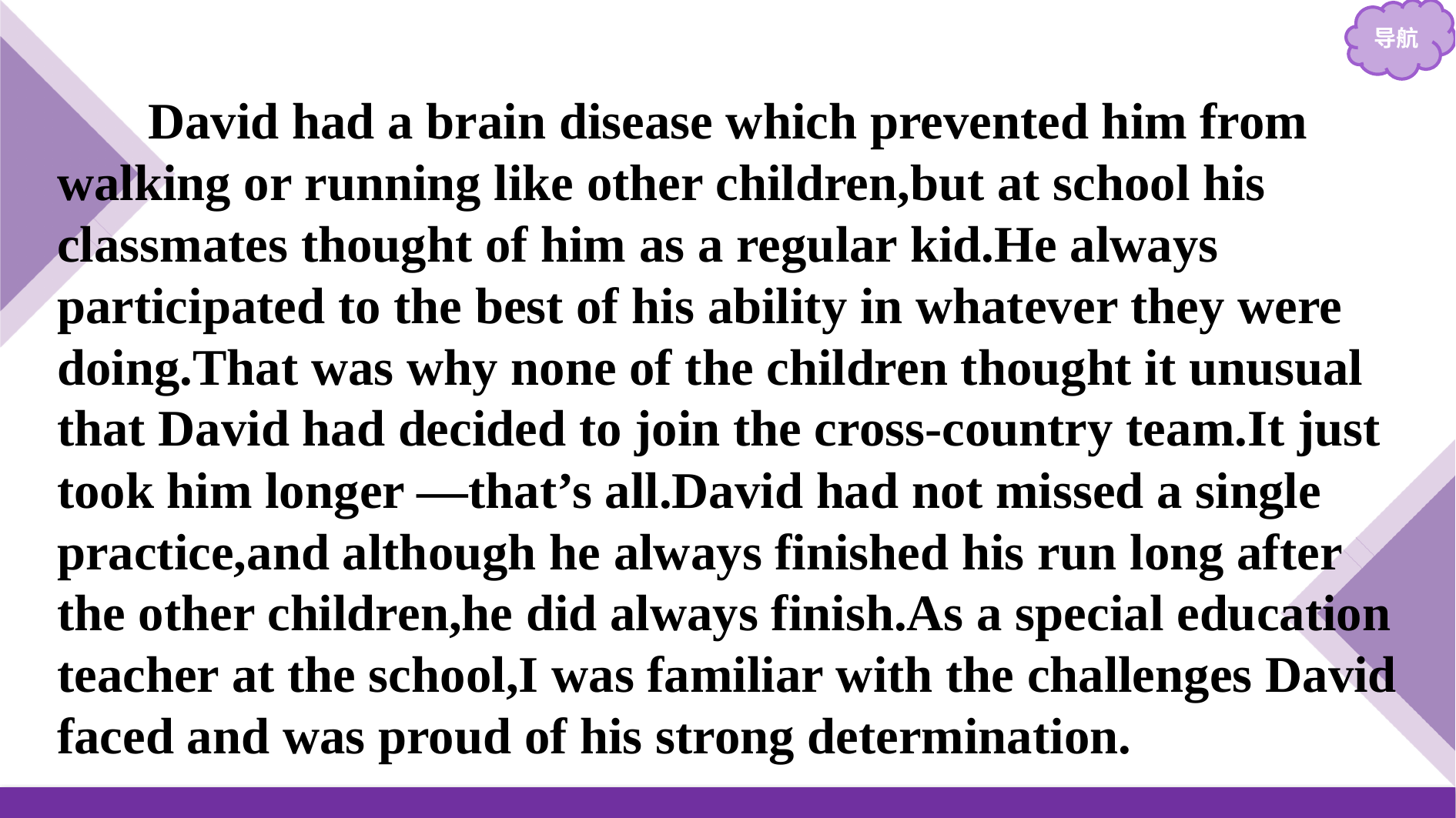

David had a brain disease which prevented him from walking or running like other children,but at school his classmates thought of him as a regular kid.He always participated to the best of his ability in whatever they were doing.That was why none of the children thought it unusual that David had decided to join the cross-country team.It just took him longer —that’s all.David had not missed a single practice,and although he always finished his run long after the other children,he did always finish.As a special education teacher at the school,I was familiar with the challenges David faced and was proud of his strong determination.